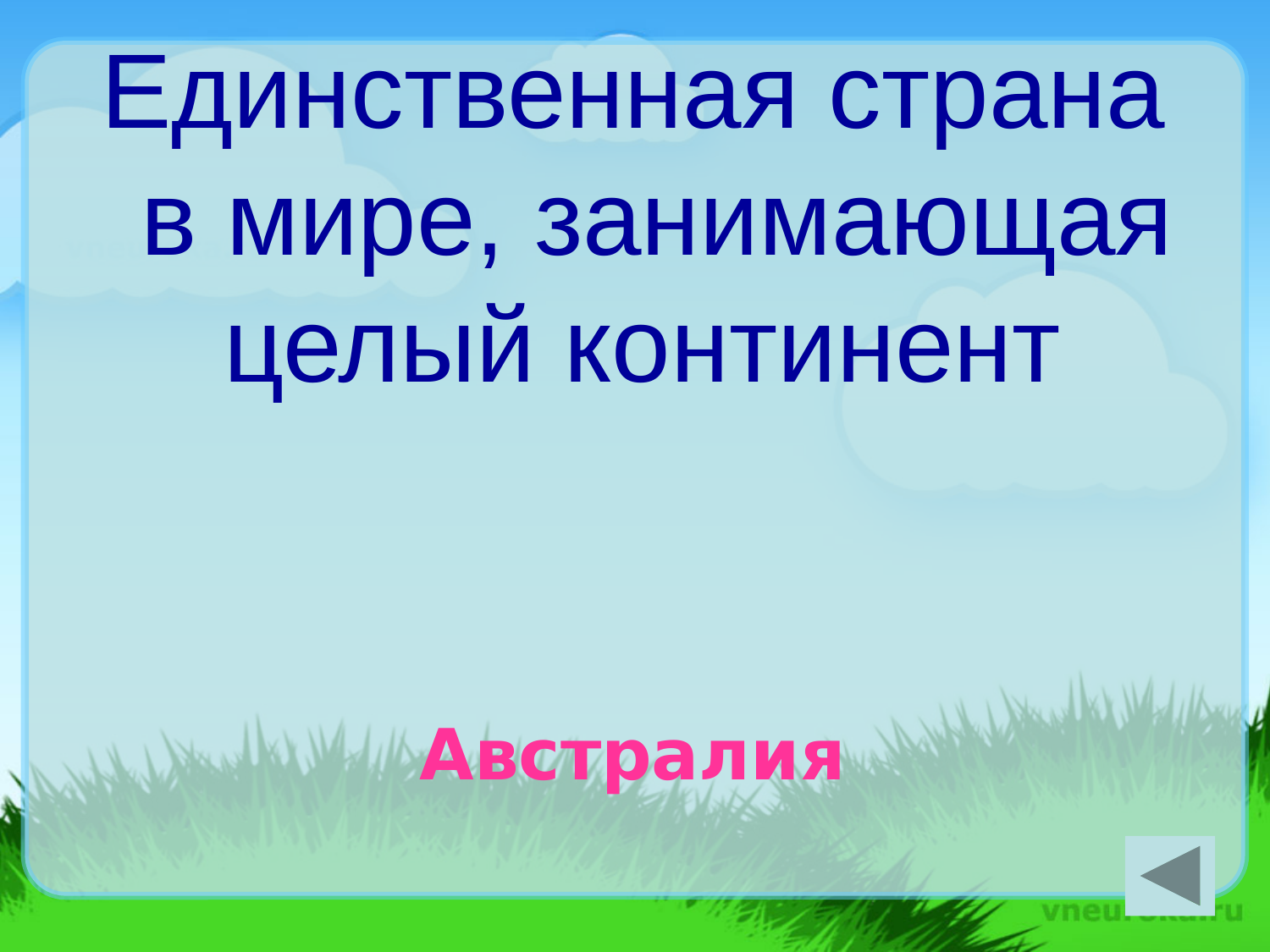

Единственная страна в мире, занимающая целый континент
Австралия